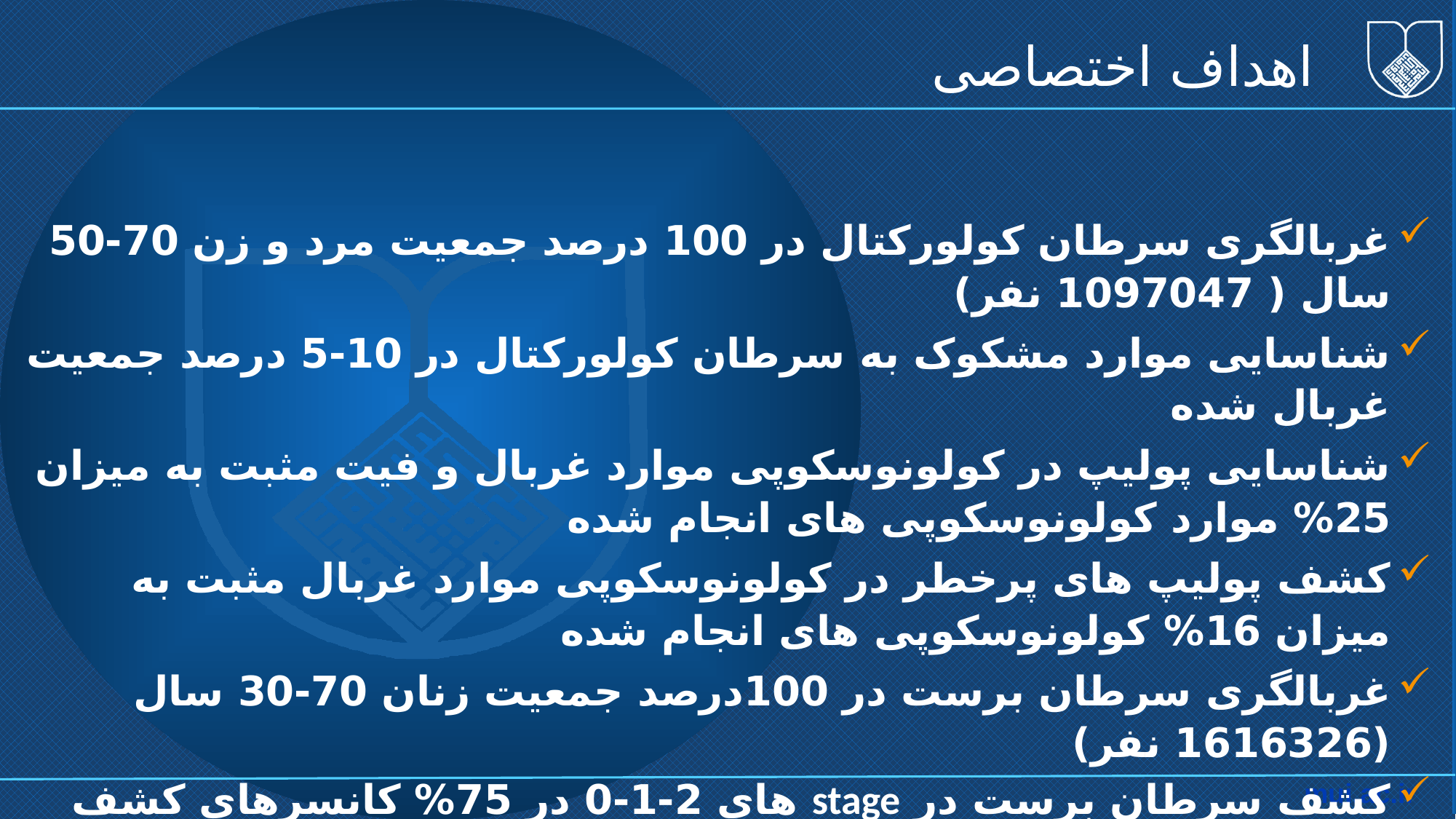

اهداف اختصاصی

غربالگری سرطان کولورکتال در 100 درصد جمعیت مرد و زن 70-50 سال ( 1097047 نفر)
شناسایی موارد مشکوک به سرطان کولورکتال در 10-5 درصد جمعیت غربال شده
شناسایی پولیپ در کولونوسکوپی موارد غربال و فیت مثبت به میزان 25% موارد کولونوسکوپی های انجام شده
کشف پولیپ های پرخطر در کولونوسکوپی موارد غربال مثبت به میزان 16% کولونوسکوپی های انجام شده
غربالگری سرطان برست در 100درصد جمعیت زنان 70-30 سال (1616326 نفر)
کشف سرطان برست در stage های 2-1-0 در 75% کانسرهای کشف شده برنامه غربالگری سرطان برست